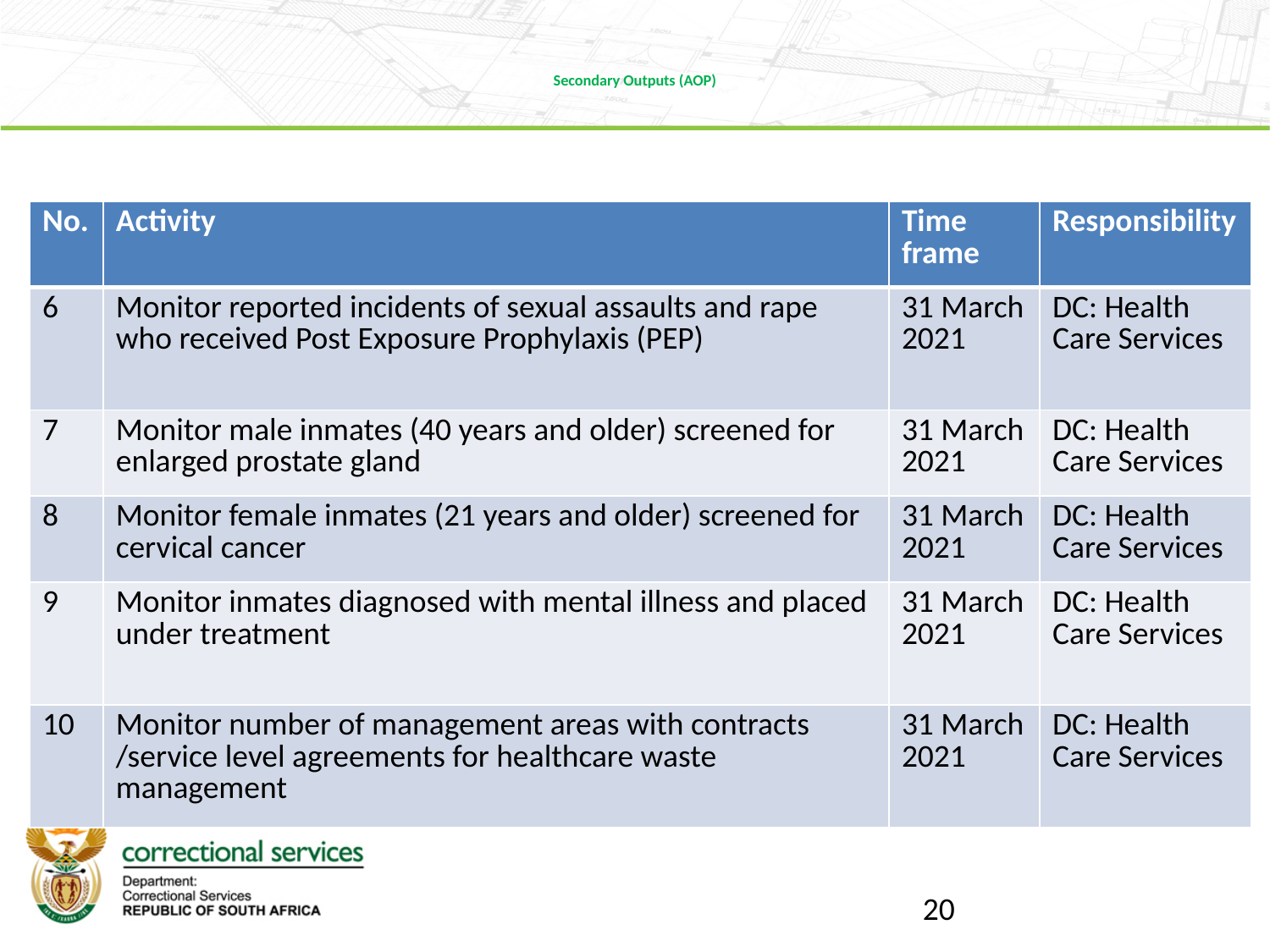

# Secondary Outputs (AOP)
| No. | Activity | Time frame | Responsibility |
| --- | --- | --- | --- |
| 6 | Monitor reported incidents of sexual assaults and rape who received Post Exposure Prophylaxis (PEP) | 31 March 2021 | DC: Health Care Services |
| 7 | Monitor male inmates (40 years and older) screened for enlarged prostate gland | 31 March 2021 | DC: Health Care Services |
| 8 | Monitor female inmates (21 years and older) screened for cervical cancer | 31 March 2021 | DC: Health Care Services |
| 9 | Monitor inmates diagnosed with mental illness and placed under treatment | 31 March 2021 | DC: Health Care Services |
| 10 | Monitor number of management areas with contracts /service level agreements for healthcare waste management | 31 March 2021 | DC: Health Care Services |

20